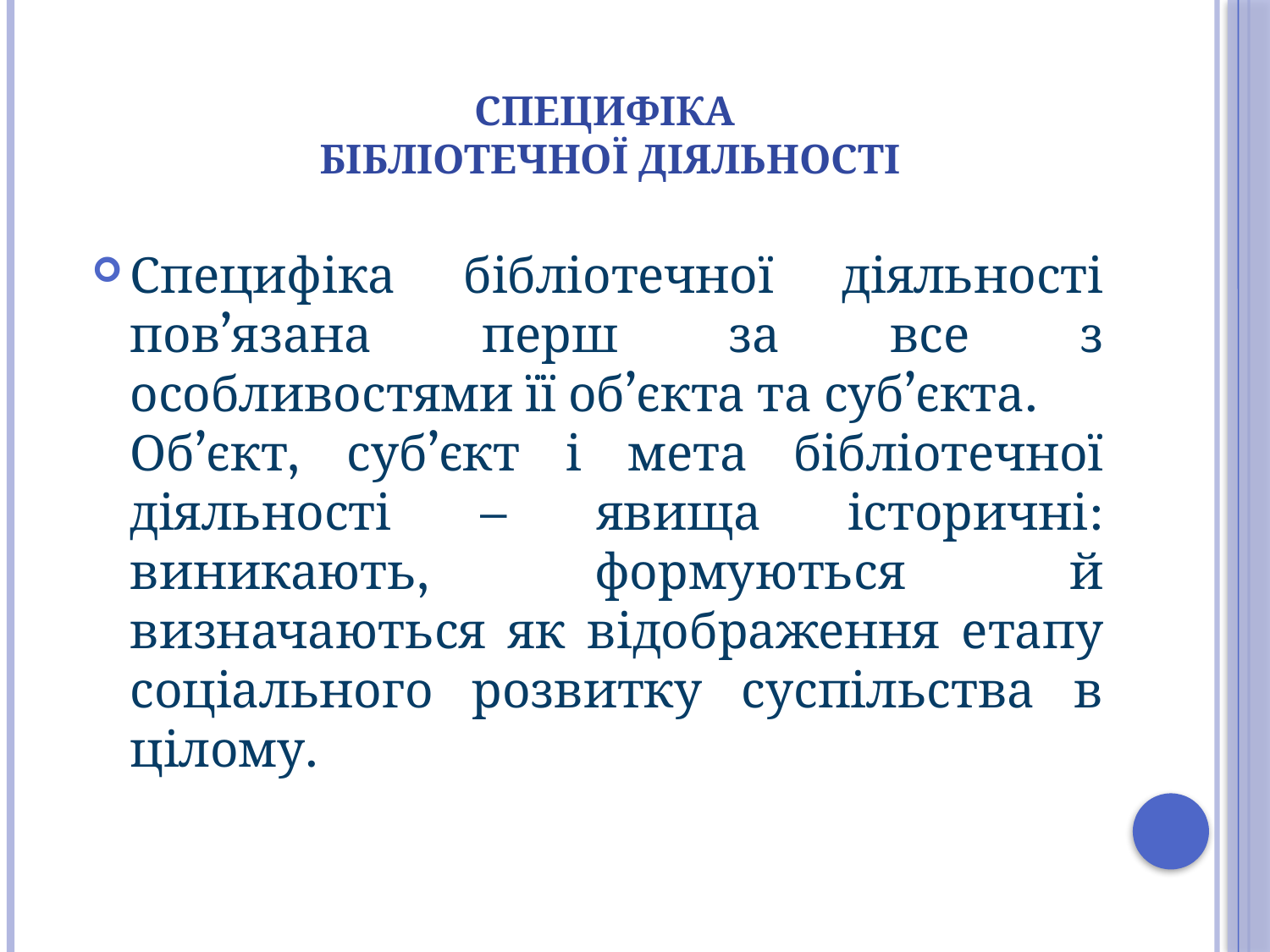

# Специфіка бібліотечної діяльності
Специфіка бібліотечної діяльності пов’язана перш за все з особливостями її об’єкта та суб’єкта.
	Об’єкт, суб’єкт і мета бібліотечної діяльності – явища історичні: виникають, формуються й визначаються як відображення етапу соціального розвитку суспільства в цілому.